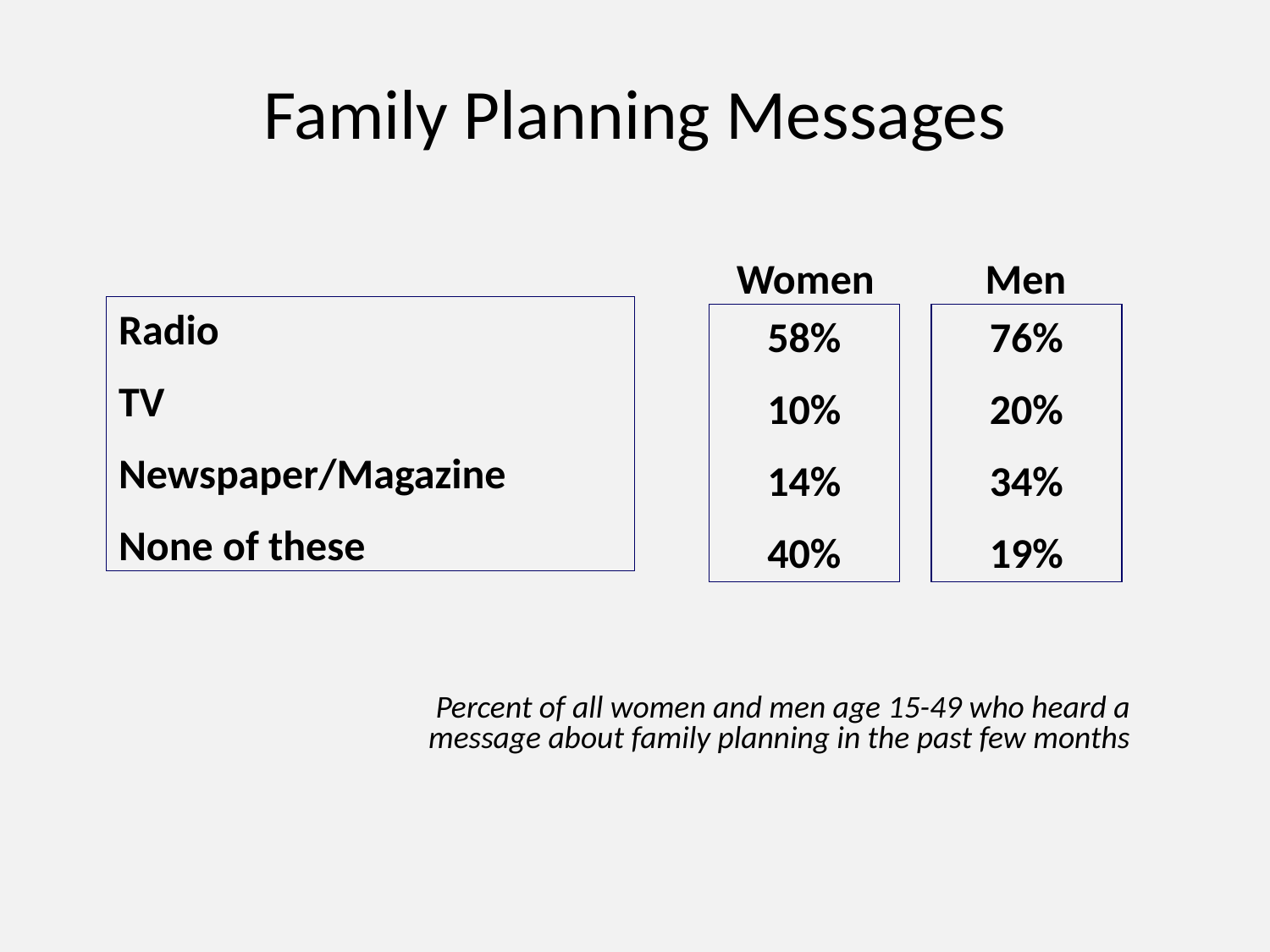

# Family Planning Messages
Women
Men
Radio
TV
Newspaper/Magazine
None of these
58%
10%
14%
40%
76%
20%
34%
19%
Percent of all women and men age 15-49 who heard a message about family planning in the past few months